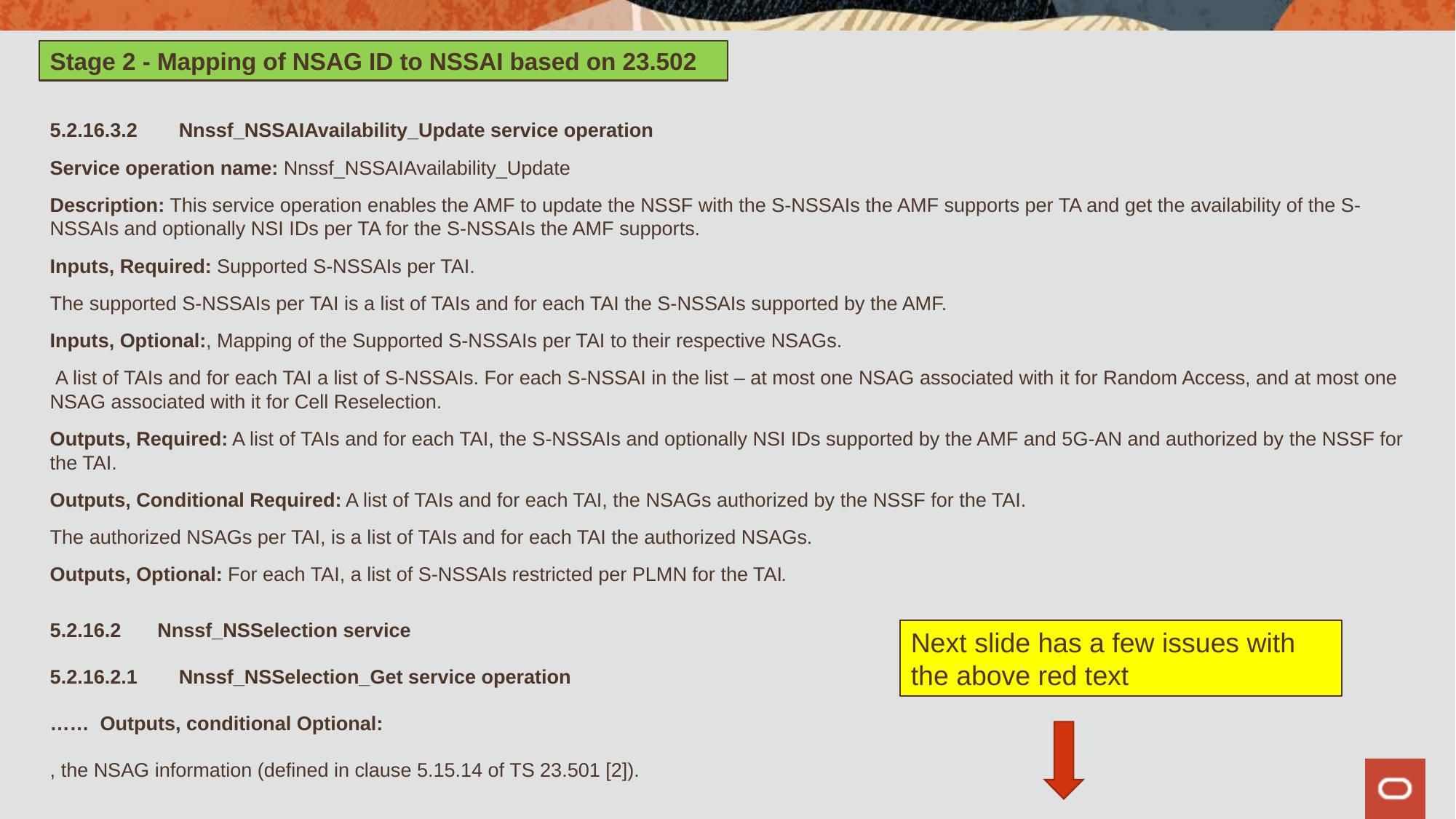

Stage 2 - Mapping of NSAG ID to NSSAI based on 23.502
5.2.16.3.2	Nnssf_NSSAIAvailability_Update service operation
Service operation name: Nnssf_NSSAIAvailability_Update
Description: This service operation enables the AMF to update the NSSF with the S-NSSAIs the AMF supports per TA and get the availability of the S-NSSAIs and optionally NSI IDs per TA for the S-NSSAIs the AMF supports.
Inputs, Required: Supported S-NSSAIs per TAI.
The supported S-NSSAIs per TAI is a list of TAIs and for each TAI the S-NSSAIs supported by the AMF.
Inputs, Optional:, Mapping of the Supported S-NSSAIs per TAI to their respective NSAGs.
 A list of TAIs and for each TAI a list of S-NSSAIs. For each S-NSSAI in the list – at most one NSAG associated with it for Random Access, and at most one NSAG associated with it for Cell Reselection.
Outputs, Required: A list of TAIs and for each TAI, the S-NSSAIs and optionally NSI IDs supported by the AMF and 5G-AN and authorized by the NSSF for the TAI.
Outputs, Conditional Required: A list of TAIs and for each TAI, the NSAGs authorized by the NSSF for the TAI.
The authorized NSAGs per TAI, is a list of TAIs and for each TAI the authorized NSAGs.
Outputs, Optional: For each TAI, a list of S-NSSAIs restricted per PLMN for the TAI.

5.2.16.2	Nnssf_NSSelection service
5.2.16.2.1	Nnssf_NSSelection_Get service operation
……  Outputs, conditional Optional:
, the NSAG information (defined in clause 5.15.14 of TS 23.501 [2]).
Next slide has a few issues with the above red text